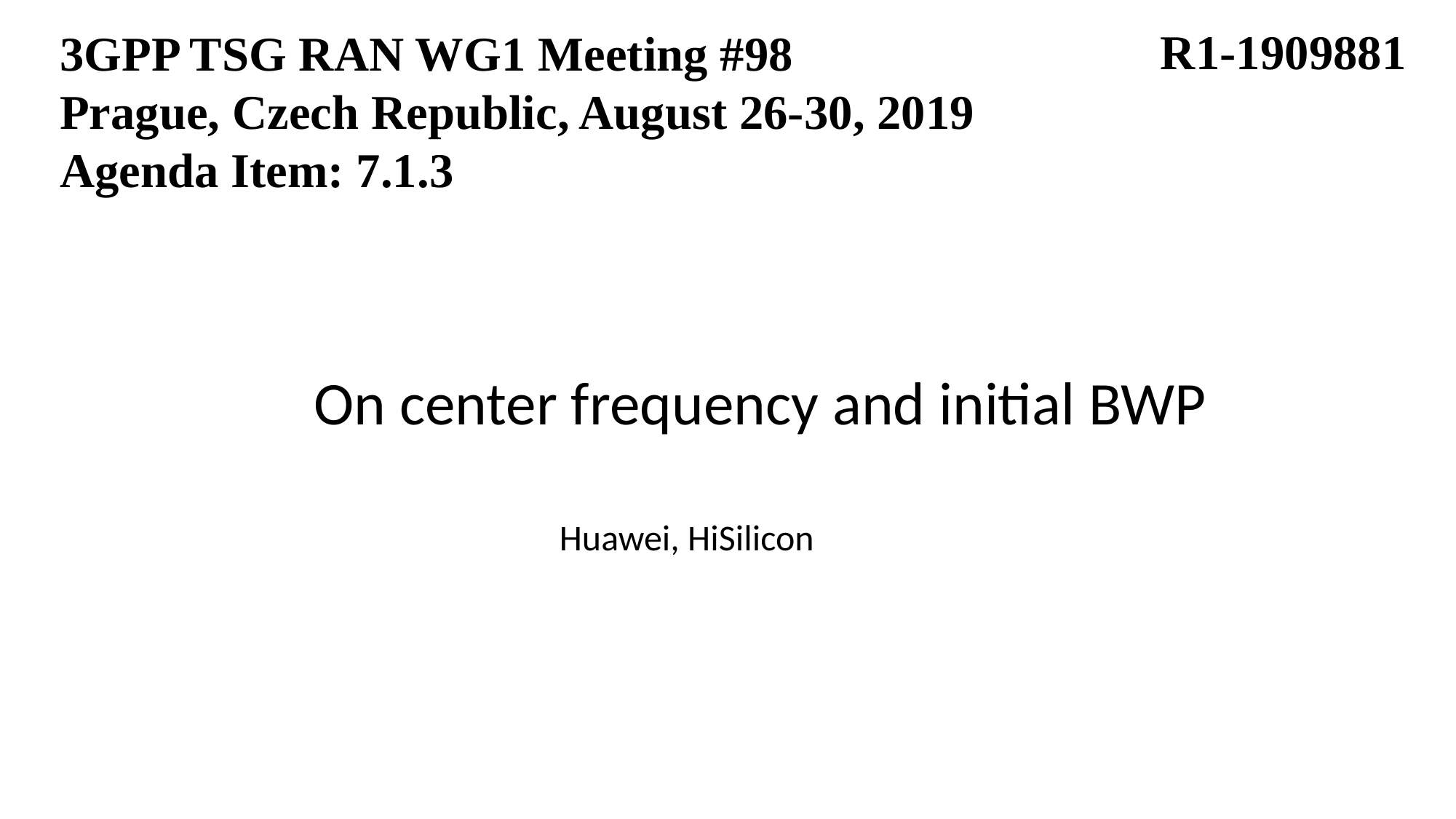

3GPP TSG RAN WG1 Meeting #98
Prague, Czech Republic, August 26-30, 2019
Agenda Item: 7.1.3
R1-1909881
# On center frequency and initial BWP
Huawei, HiSilicon